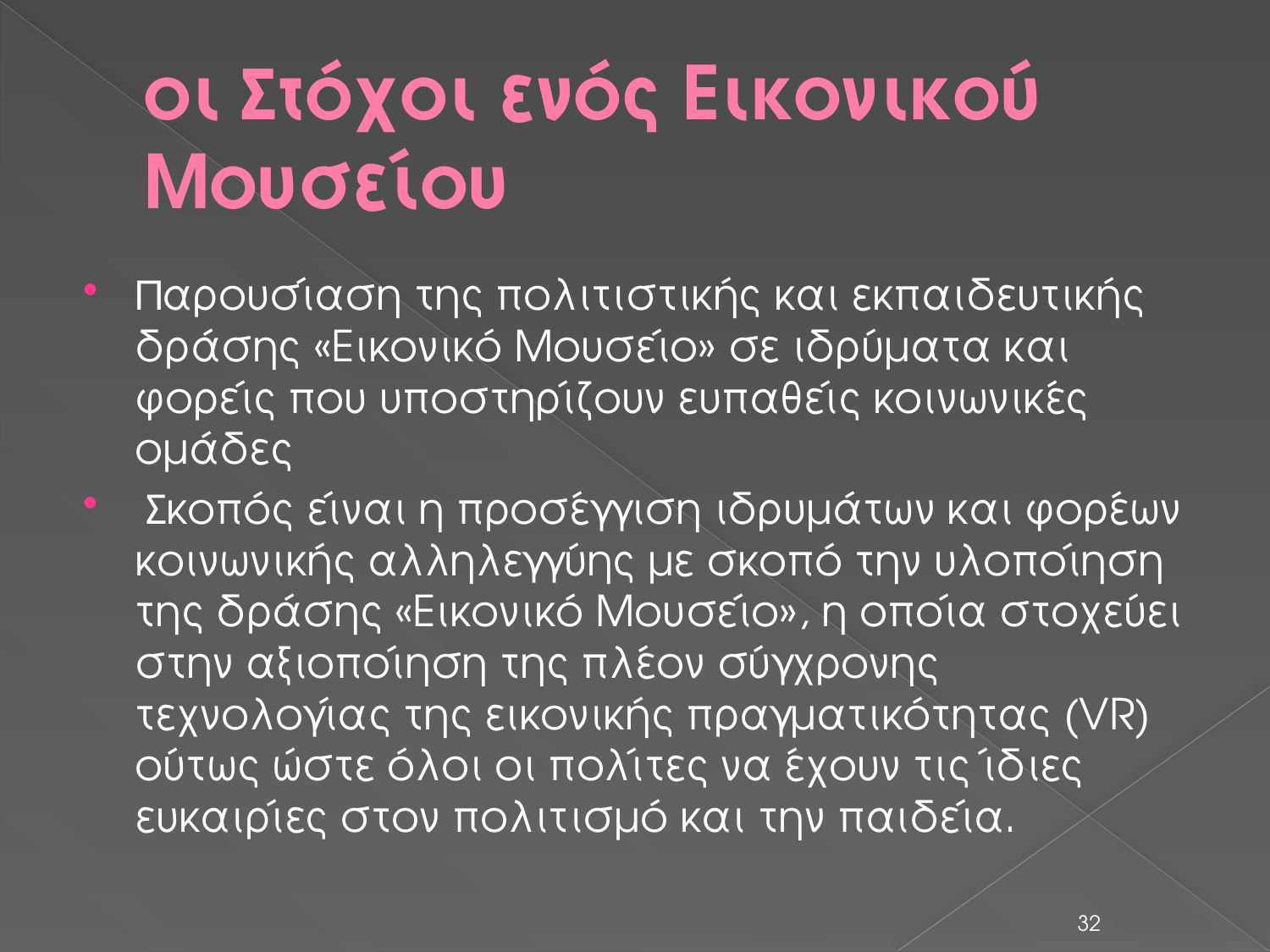

# οι Στόχοι ενός Εικονικού Μουσείου
Παρουσίαση της πολιτιστικής και εκπαιδευτικής δράσης «Εικονικό Μουσείο» σε ιδρύματα και φορείς που υποστηρίζουν ευπαθείς κοινωνικές ομάδες
 Σκοπός είναι η προσέγγιση ιδρυμάτων και φορέων κοινωνικής αλληλεγγύης με σκοπό την υλοποίηση της δράσης «Εικονικό Μουσείο», η οποία στοχεύει στην αξιοποίηση της πλέον σύγχρονης τεχνολογίας της εικονικής πραγματικότητας (VR) ούτως ώστε όλοι οι πολίτες να έχουν τις ίδιες ευκαιρίες στον πολιτισμό και την παιδεία.

32